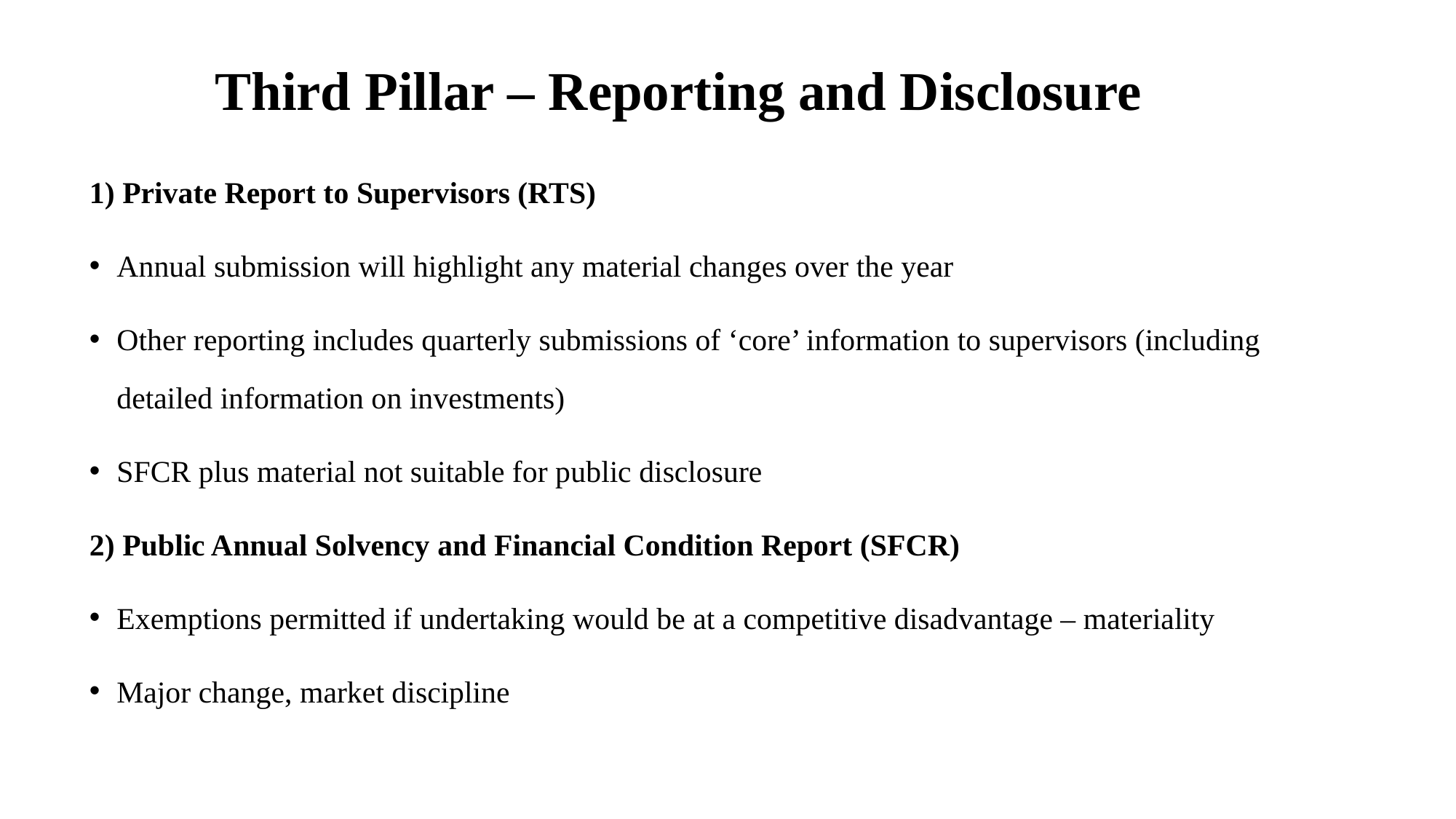

# Third Pillar – Reporting and Disclosure
1) Private Report to Supervisors (RTS)
Annual submission will highlight any material changes over the year
Other reporting includes quarterly submissions of ‘core’ information to supervisors (including detailed information on investments)
SFCR plus material not suitable for public disclosure
2) Public Annual Solvency and Financial Condition Report (SFCR)
Exemptions permitted if undertaking would be at a competitive disadvantage – materiality
Major change, market discipline